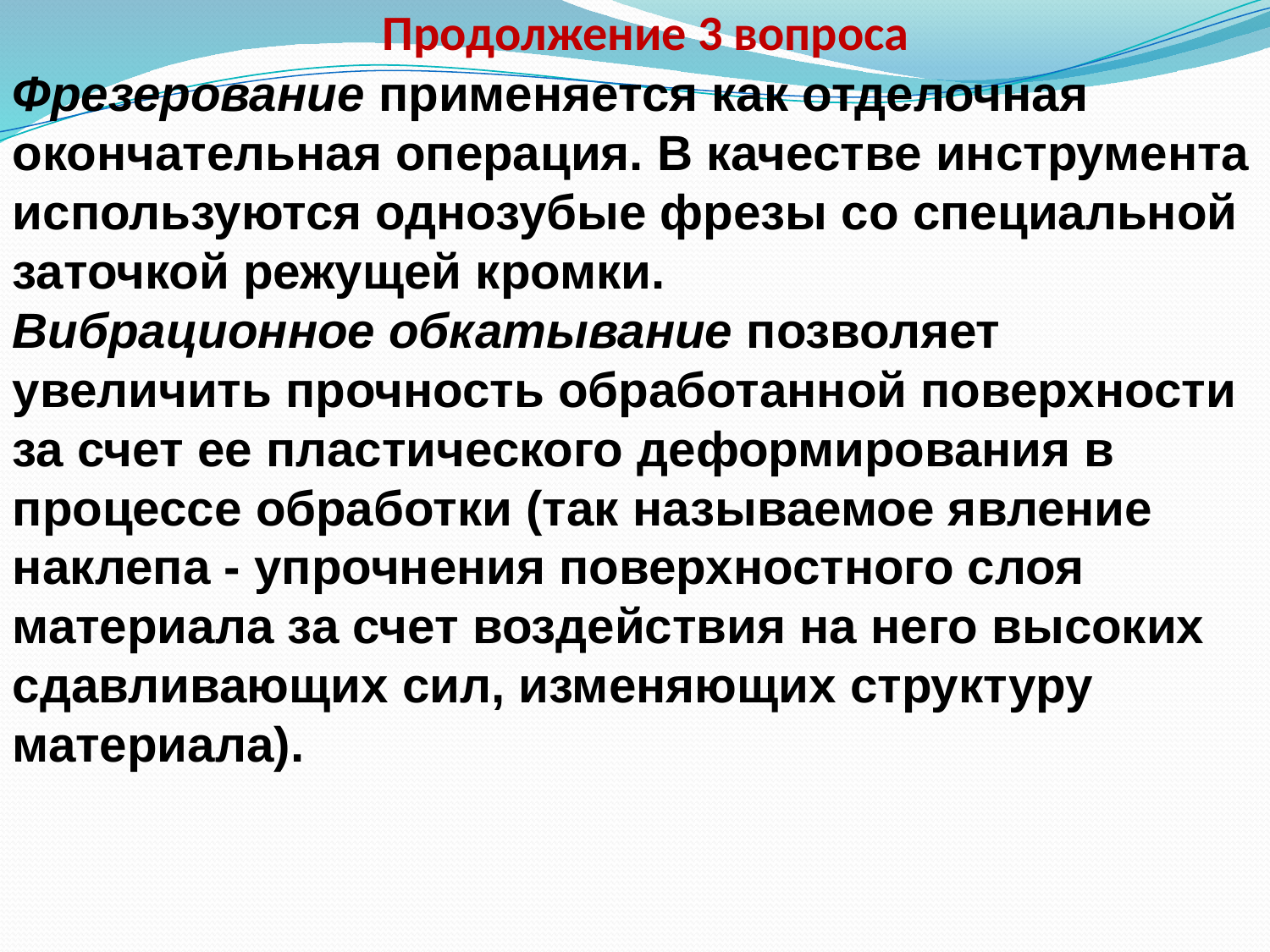

# Продолжение 3 вопроса
Фрезерование применяется как отделочная окончательная операция. В качестве инструмента используются однозубые фрезы со специальной заточкой режущей кромки.
Вибрационное обкатывание позволяет увеличить прочность обработанной поверхности за счет ее пластического деформирования в процессе обработки (так называемое явление наклепа - упрочнения поверхностного слоя материала за счет воздействия на него высоких сдавливающих сил, изменяющих структуру материала).